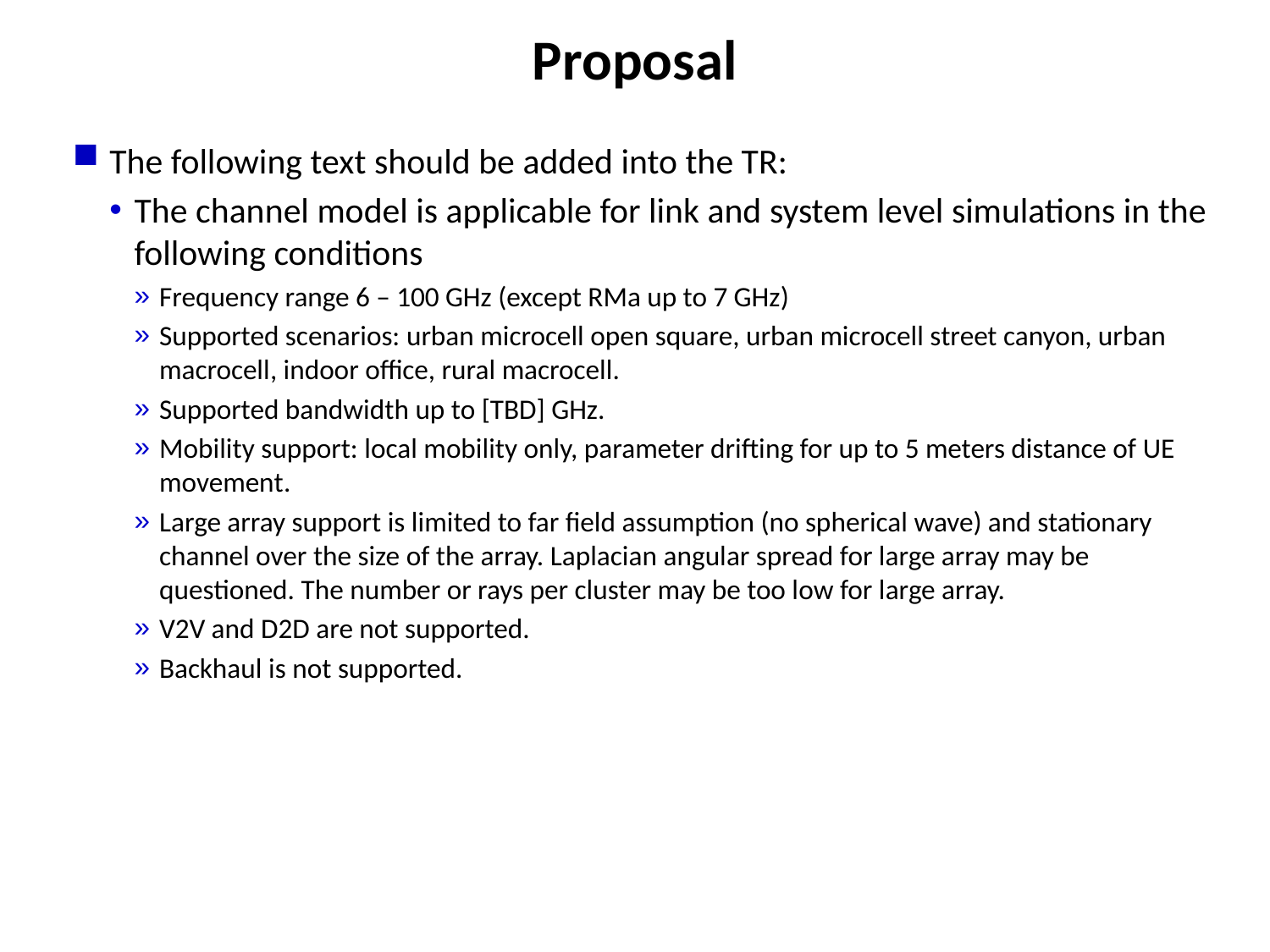

# Proposal
The following text should be added into the TR:
The channel model is applicable for link and system level simulations in the following conditions
Frequency range 6 – 100 GHz (except RMa up to 7 GHz)
Supported scenarios: urban microcell open square, urban microcell street canyon, urban macrocell, indoor office, rural macrocell.
Supported bandwidth up to [TBD] GHz.
Mobility support: local mobility only, parameter drifting for up to 5 meters distance of UE movement.
Large array support is limited to far field assumption (no spherical wave) and stationary channel over the size of the array. Laplacian angular spread for large array may be questioned. The number or rays per cluster may be too low for large array.
V2V and D2D are not supported.
Backhaul is not supported.